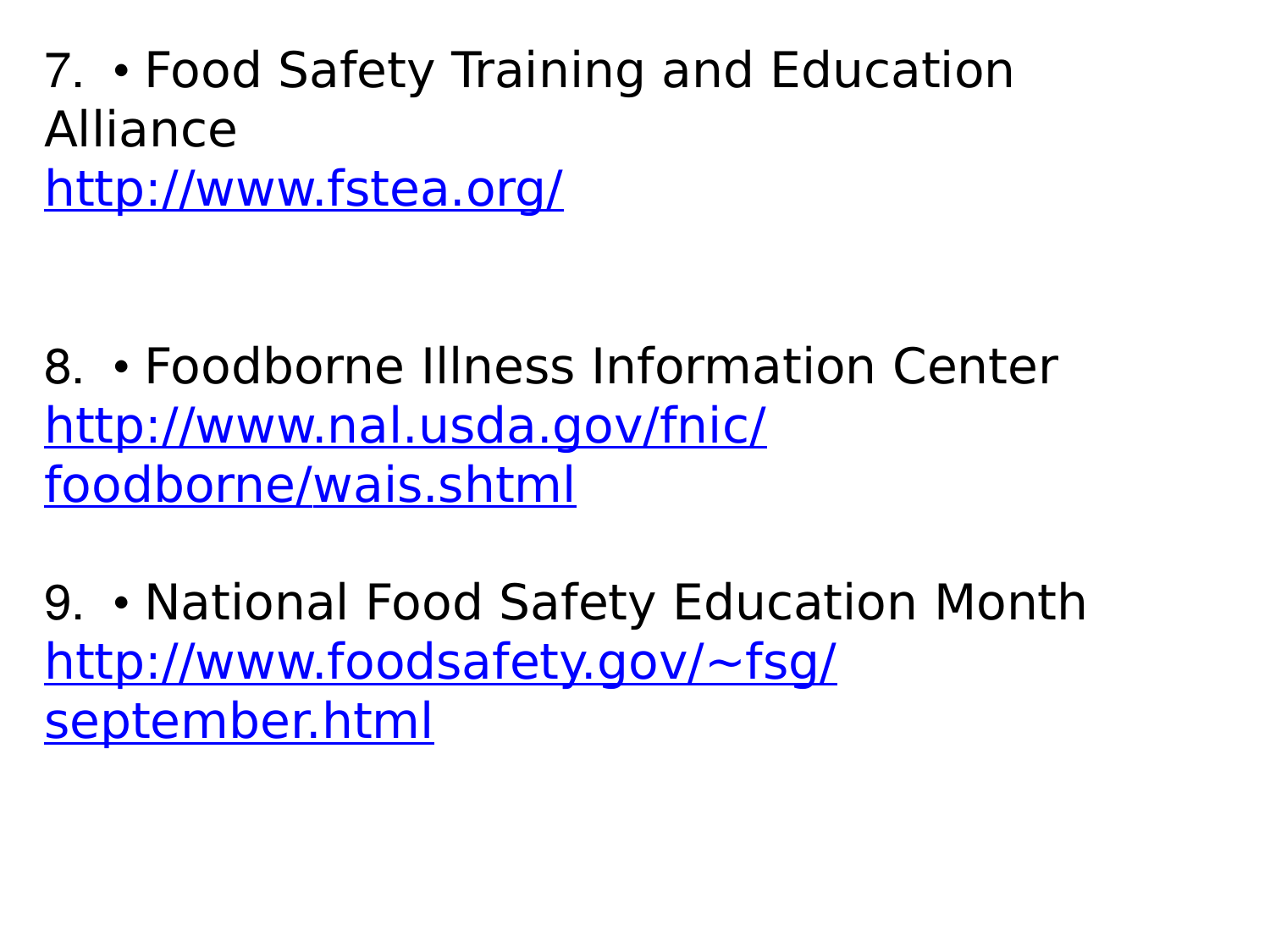

7.  • Food Safety Training and Education Alliance
http://www.fstea.org/

8.  • Foodborne Illness Information Center   http://www.nal.usda.gov/fnic/
foodborne/wais.shtml

9.  • National Food Safety Education Month   http://www.foodsafety.gov/~fsg/
september.html